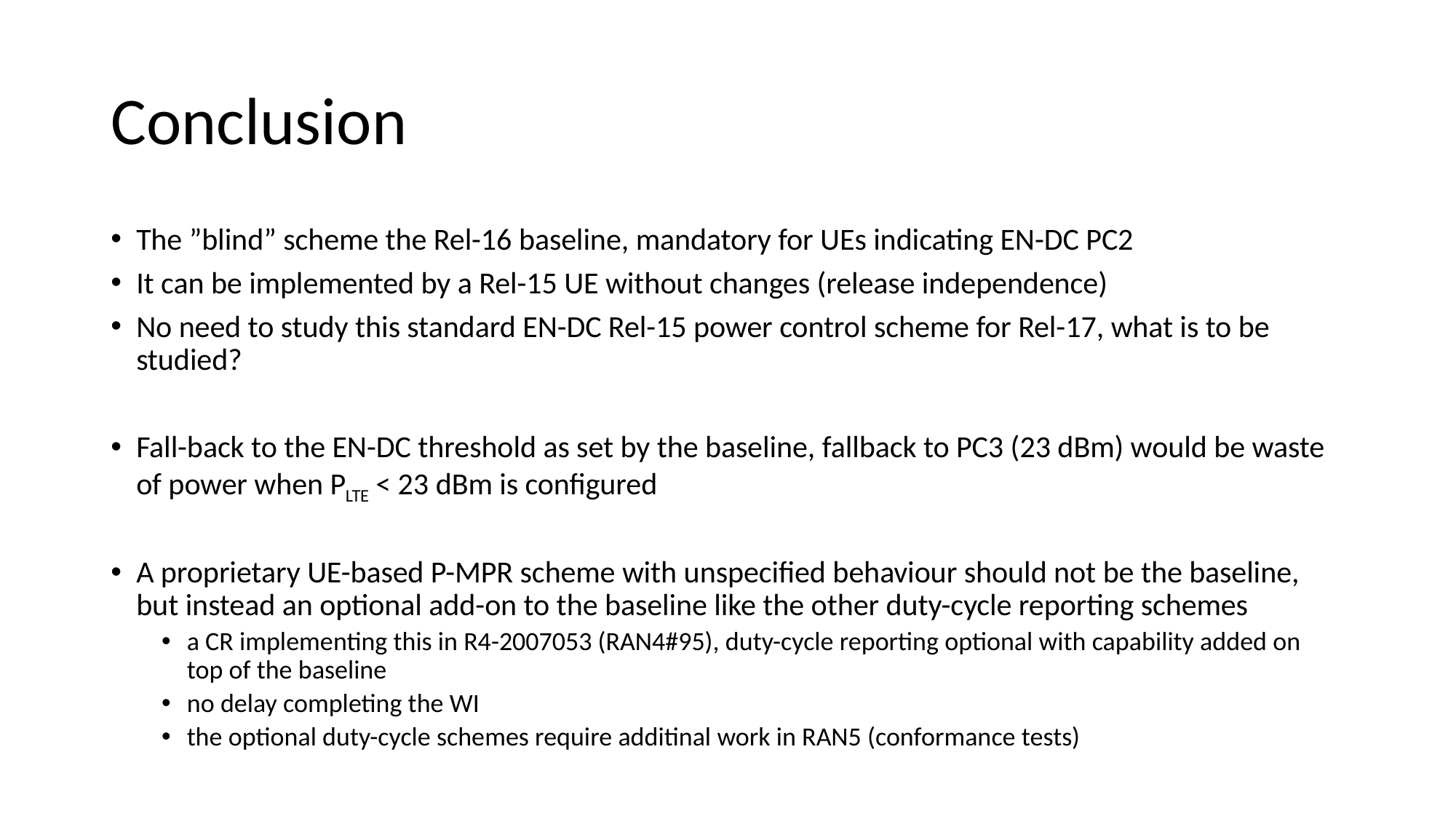

# Conclusion
The ”blind” scheme the Rel-16 baseline, mandatory for UEs indicating EN-DC PC2
It can be implemented by a Rel-15 UE without changes (release independence)
No need to study this standard EN-DC Rel-15 power control scheme for Rel-17, what is to be studied?

Fall-back to the EN-DC threshold as set by the baseline, fallback to PC3 (23 dBm) would be waste of power when PLTE < 23 dBm is configured

A proprietary UE-based P-MPR scheme with unspecified behaviour should not be the baseline, but instead an optional add-on to the baseline like the other duty-cycle reporting schemes
a CR implementing this in R4-2007053 (RAN4#95), duty-cycle reporting optional with capability added on top of the baseline
no delay completing the WI
the optional duty-cycle schemes require additinal work in RAN5 (conformance tests)